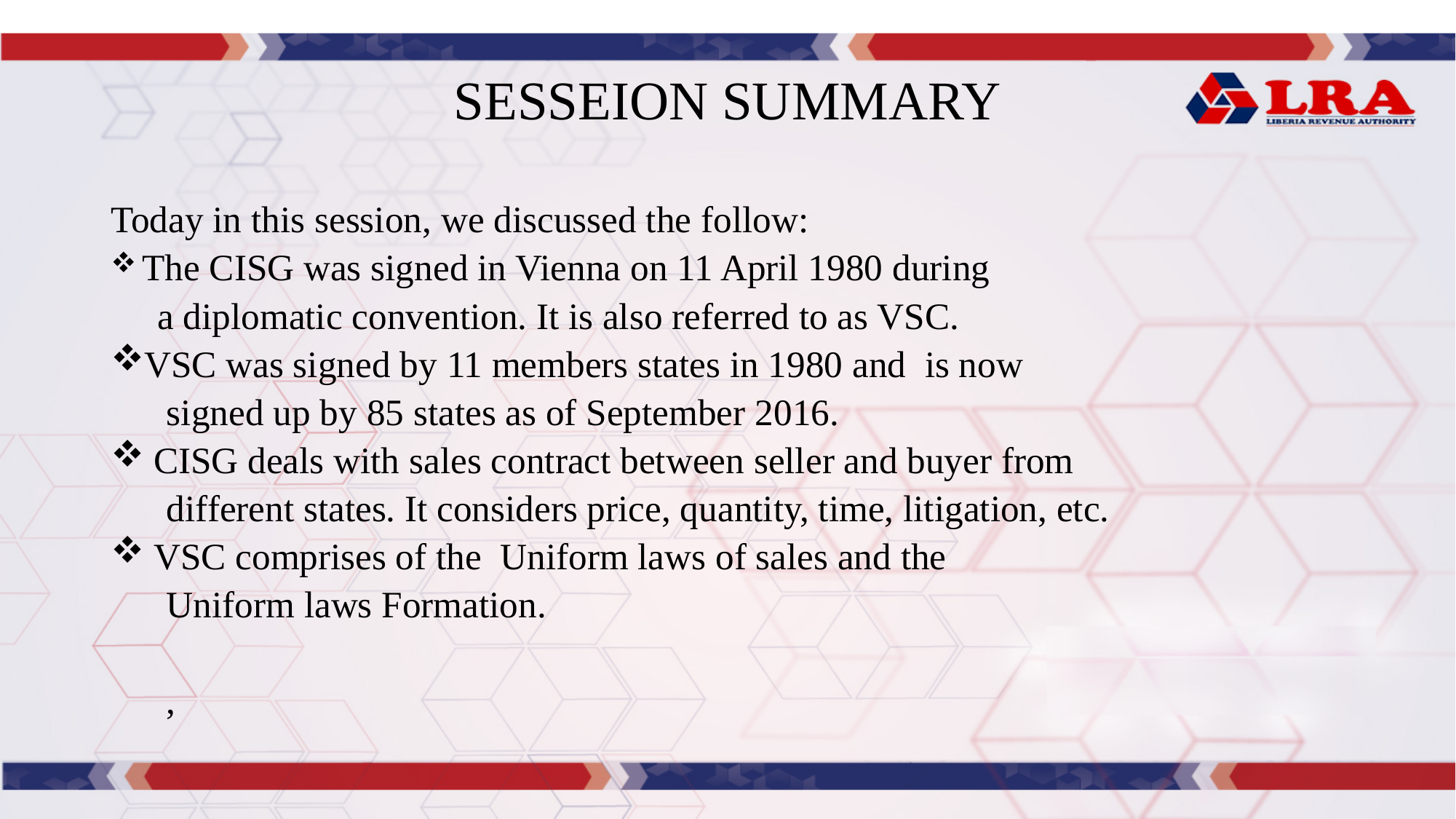

# SESSEION SUMMARY
Today in this session, we discussed the follow:
 The CISG was signed in Vienna on 11 April 1980 during
     a diplomatic convention. It is also referred to as VSC.
 VSC was signed by 11 members states in 1980 and  is now
      signed up by 85 states as of September 2016.
  CISG deals with sales contract between seller and buyer from
      different states. It considers price, quantity, time, litigation, etc.
  VSC comprises of the  Uniform laws of sales and the
      Uniform laws Formation.

      ,